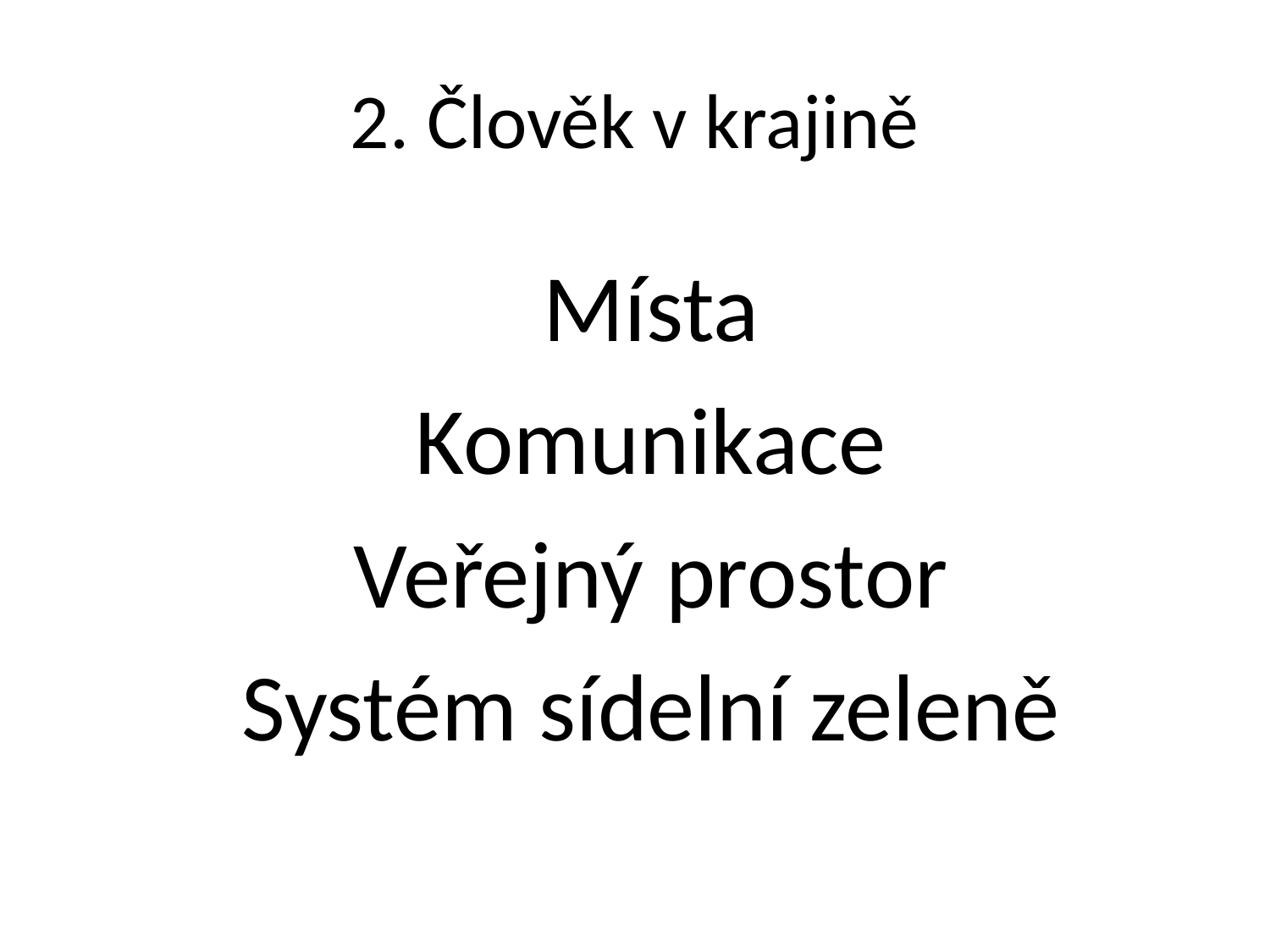

# 2. Člověk v krajině
Místa
Komunikace
Veřejný prostor
Systém sídelní zeleně